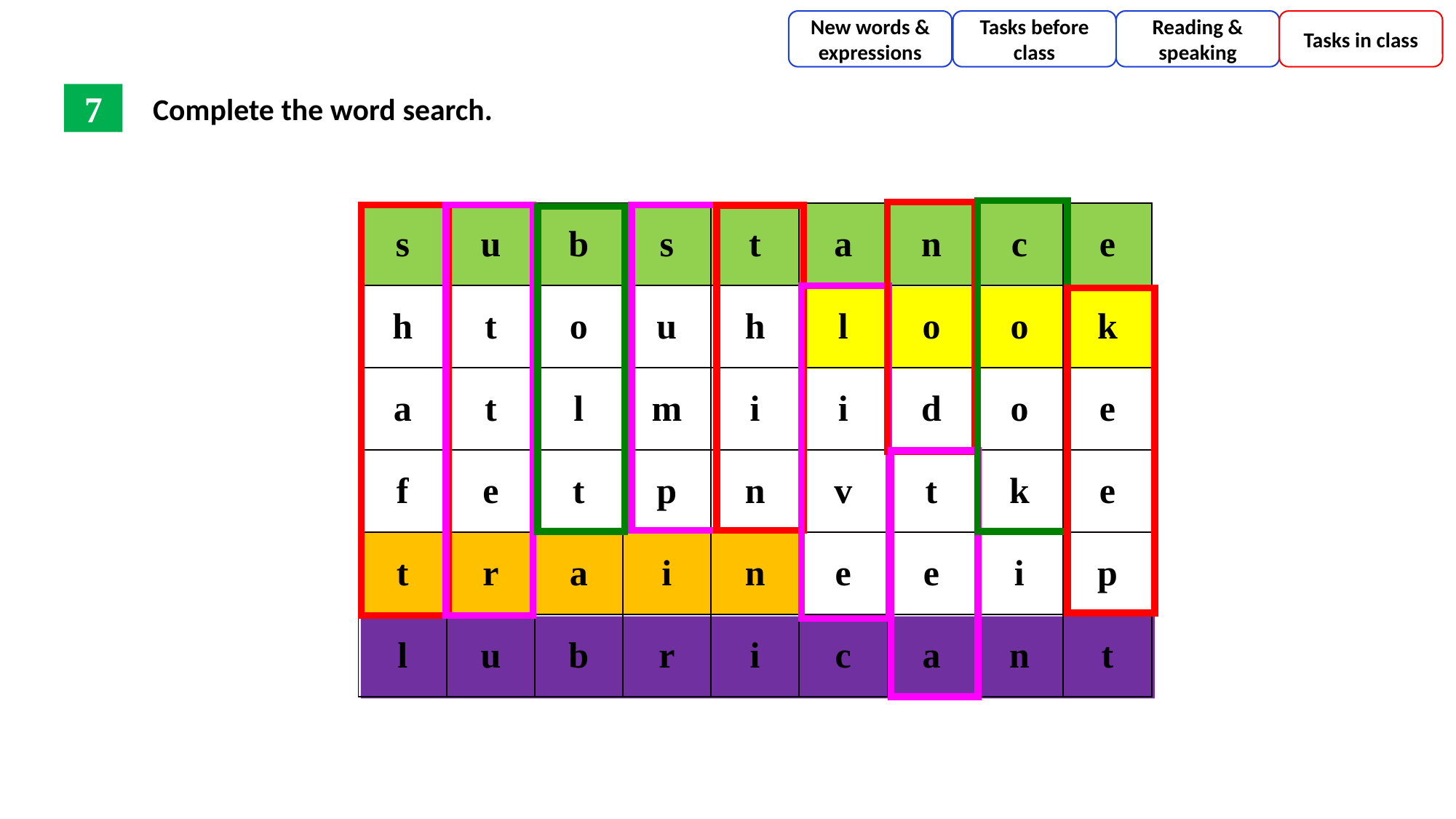

New words & expressions
Tasks before class
Reading & speaking
Tasks in class
Complete the word search.
7

| s | u | b | s | t | a | n | c | e |
| --- | --- | --- | --- | --- | --- | --- | --- | --- |
| h | t | o | u | h | l | o | o | k |
| a | t | l | m | i | i | d | o | e |
| f | e | t | p | n | v | t | k | e |
| t | r | a | i | n | e | e | i | p |
| l | u | b | r | i | c | a | n | t |